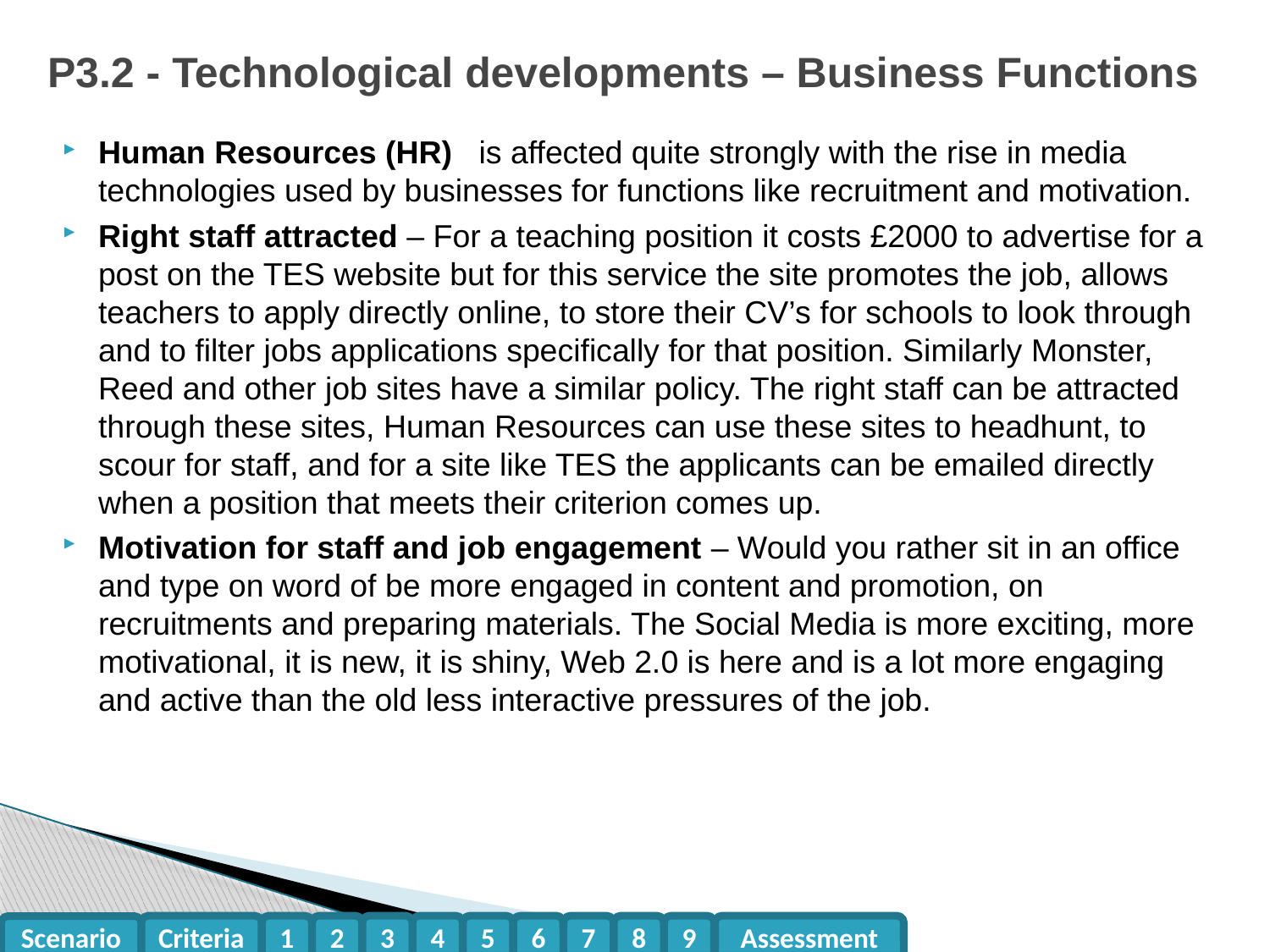

# P3.2 - Technological developments – Business Functions
Human Resources (HR)   is affected quite strongly with the rise in media technologies used by businesses for functions like recruitment and motivation.
Right staff attracted – For a teaching position it costs £2000 to advertise for a post on the TES website but for this service the site promotes the job, allows teachers to apply directly online, to store their CV’s for schools to look through and to filter jobs applications specifically for that position. Similarly Monster, Reed and other job sites have a similar policy. The right staff can be attracted through these sites, Human Resources can use these sites to headhunt, to scour for staff, and for a site like TES the applicants can be emailed directly when a position that meets their criterion comes up.
Motivation for staff and job engagement – Would you rather sit in an office and type on word of be more engaged in content and promotion, on recruitments and preparing materials. The Social Media is more exciting, more motivational, it is new, it is shiny, Web 2.0 is here and is a lot more engaging and active than the old less interactive pressures of the job.